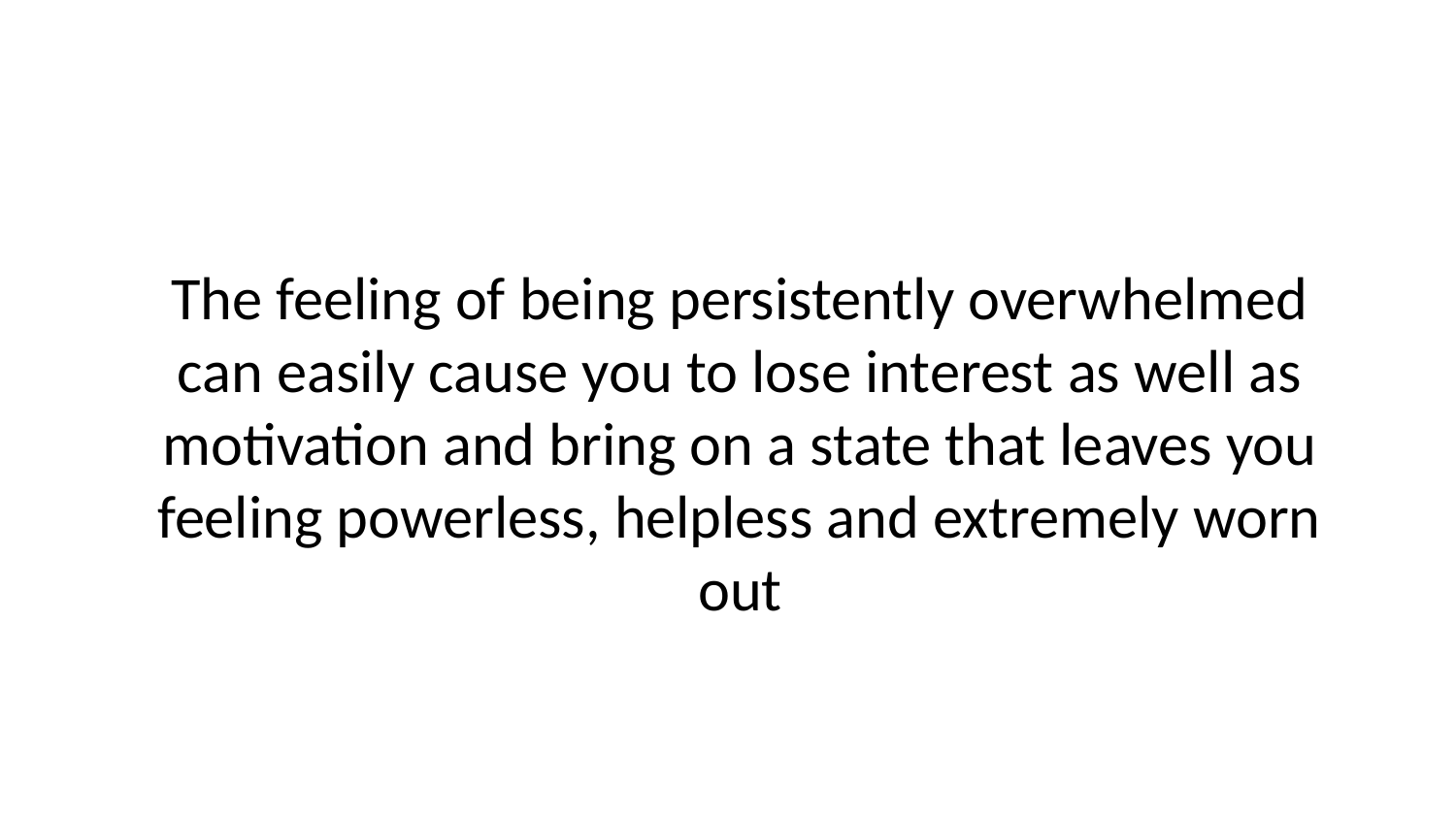

The feeling of being persistently overwhelmed can easily cause you to lose interest as well as motivation and bring on a state that leaves you feeling powerless, helpless and extremely worn out